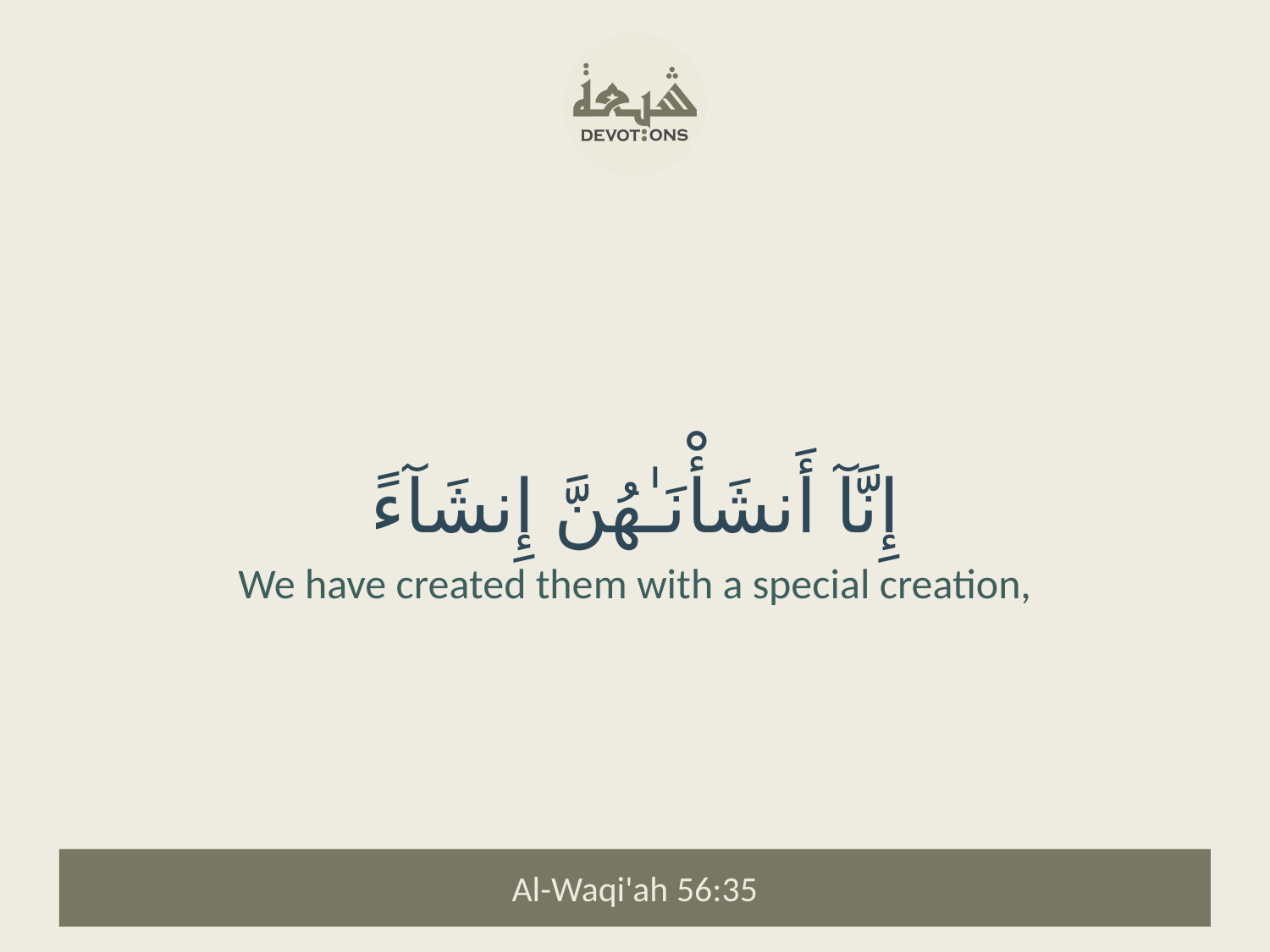

إِنَّآ أَنشَأْنَـٰهُنَّ إِنشَآءً
We have created them with a special creation,
Al-Waqi'ah 56:35